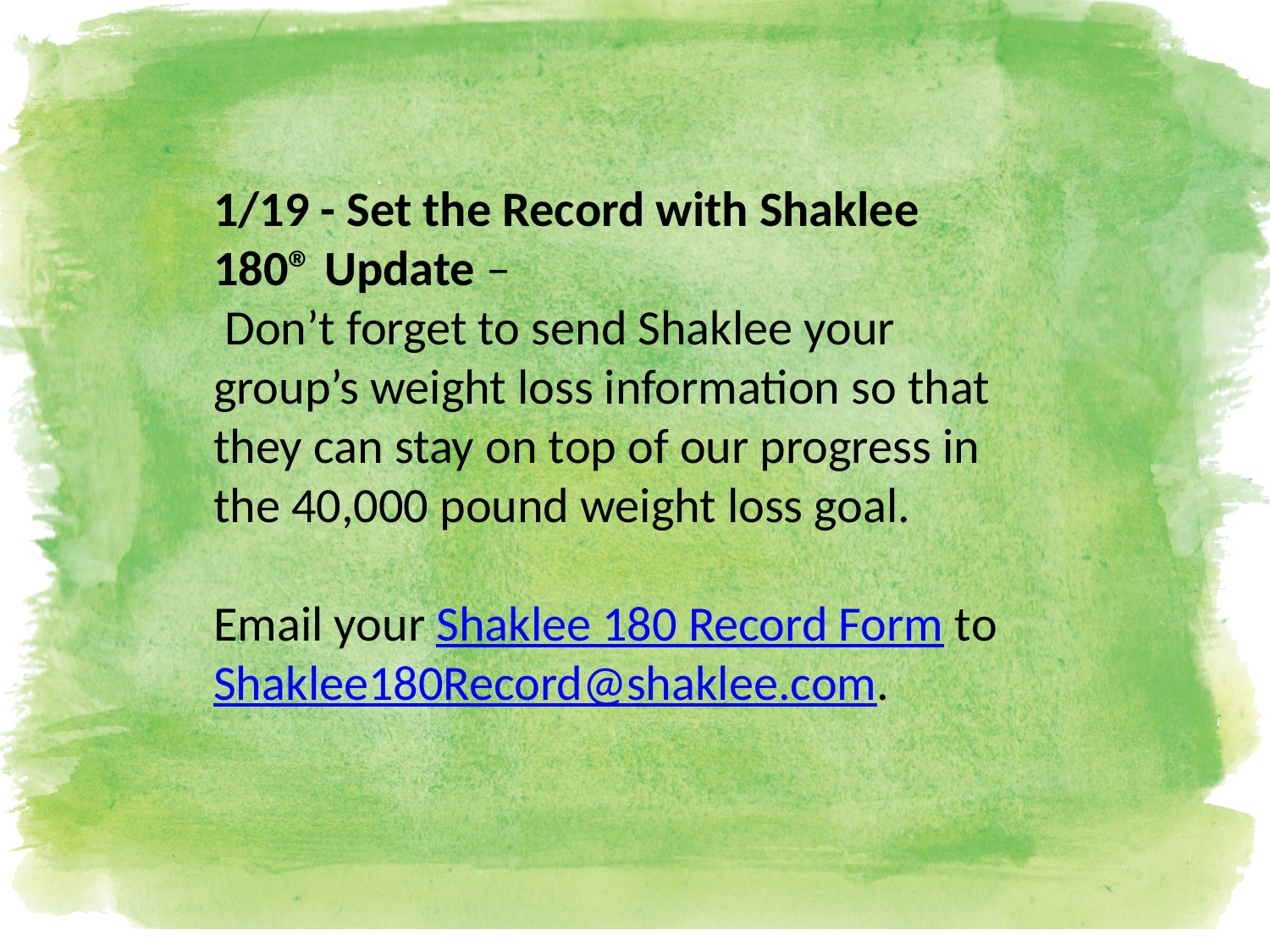

1/19 - Set the Record with Shaklee 180® Update –
 Don’t forget to send Shaklee your group’s weight loss information so that they can stay on top of our progress in the 40,000 pound weight loss goal.

Email your Shaklee 180 Record Form to Shaklee180Record@shaklee.com.